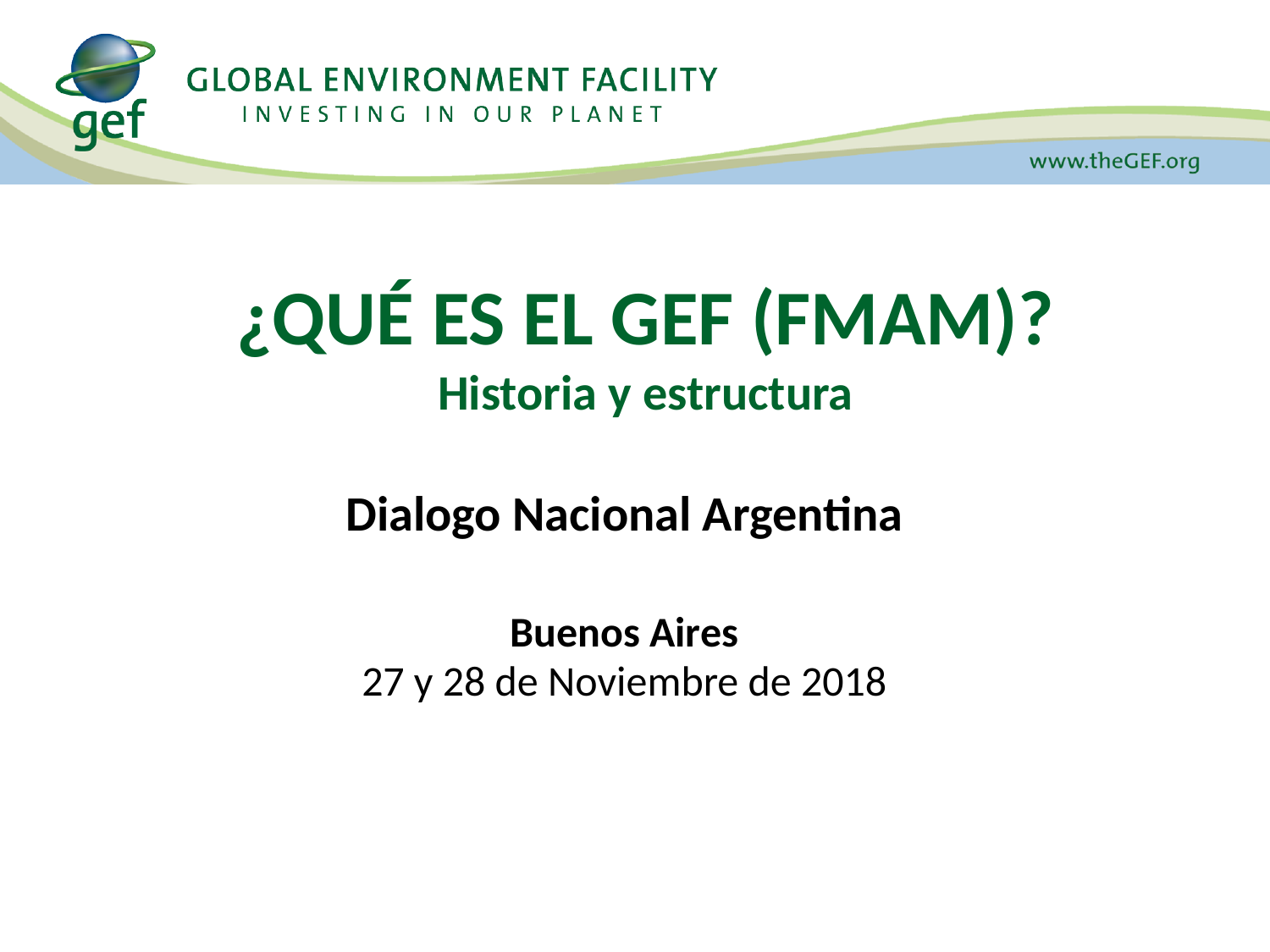

# ¿QUÉ ES EL GEF (FMAM)? Historia y estructura
Dialogo Nacional Argentina

Buenos Aires
27 y 28 de Noviembre de 2018